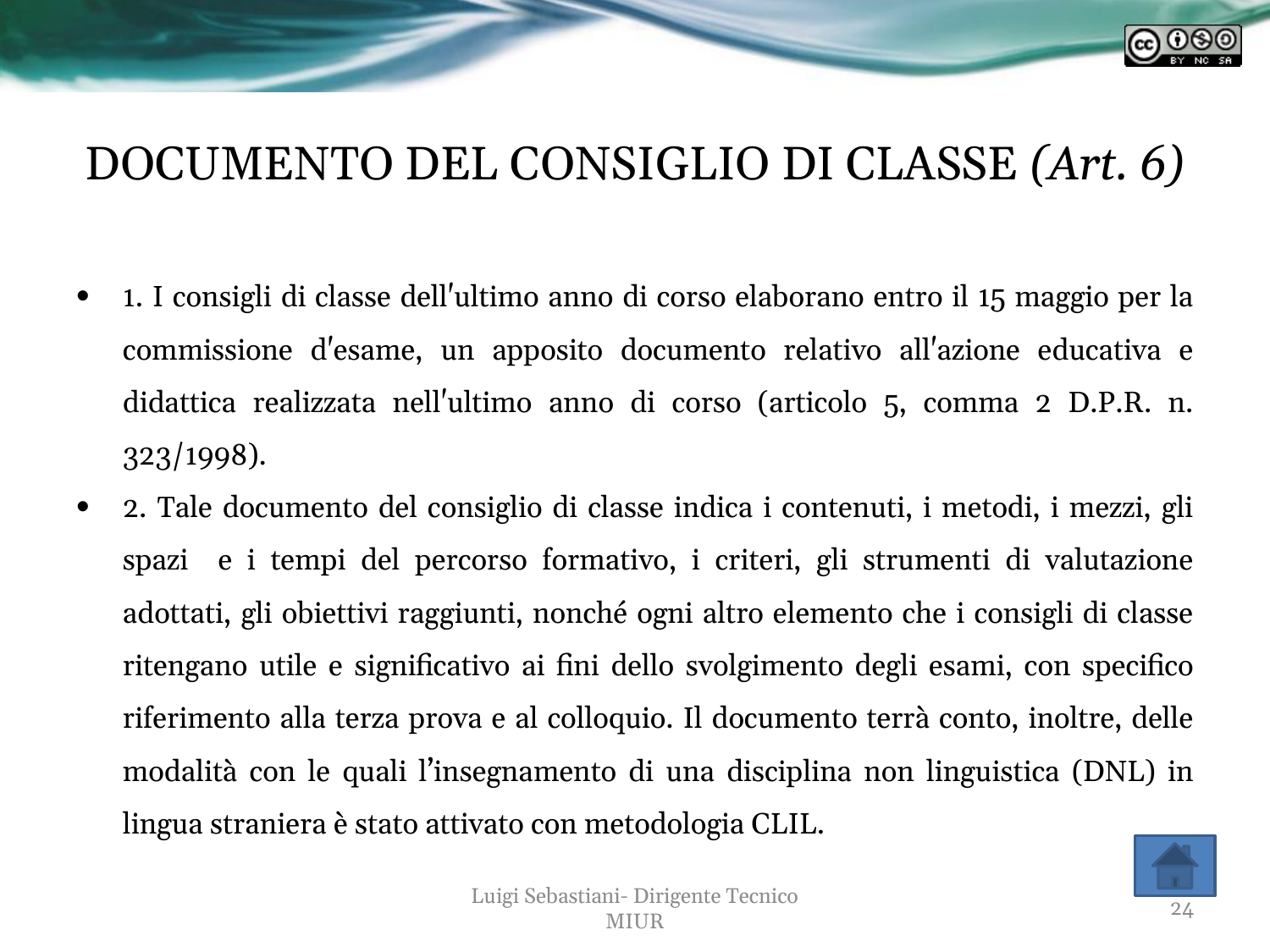

# DOCUMENTO DEL CONSIGLIO DI CLASSE (Art. 6)
1. I consigli di classe dell'ultimo anno di corso elaborano entro il 15 maggio per la commissione d'esame, un apposito documento relativo all'azione educativa e didattica realizzata nell'ultimo anno di corso (articolo 5, comma 2 D.P.R. n. 323/1998).
2. Tale documento del consiglio di classe indica i contenuti, i metodi, i mezzi, gli spazi  e i tempi del percorso formativo, i criteri, gli strumenti di valutazione adottati, gli obiettivi raggiunti, nonché ogni altro elemento che i consigli di classe ritengano utile e significativo ai fini dello svolgimento degli esami, con specifico riferimento alla terza prova e al colloquio. Il documento terrà conto, inoltre, delle modalità con le quali l’insegnamento di una disciplina non linguistica (DNL) in lingua straniera è stato attivato con metodologia CLIL.

Luigi Sebastiani- Dirigente Tecnico MIUR
24